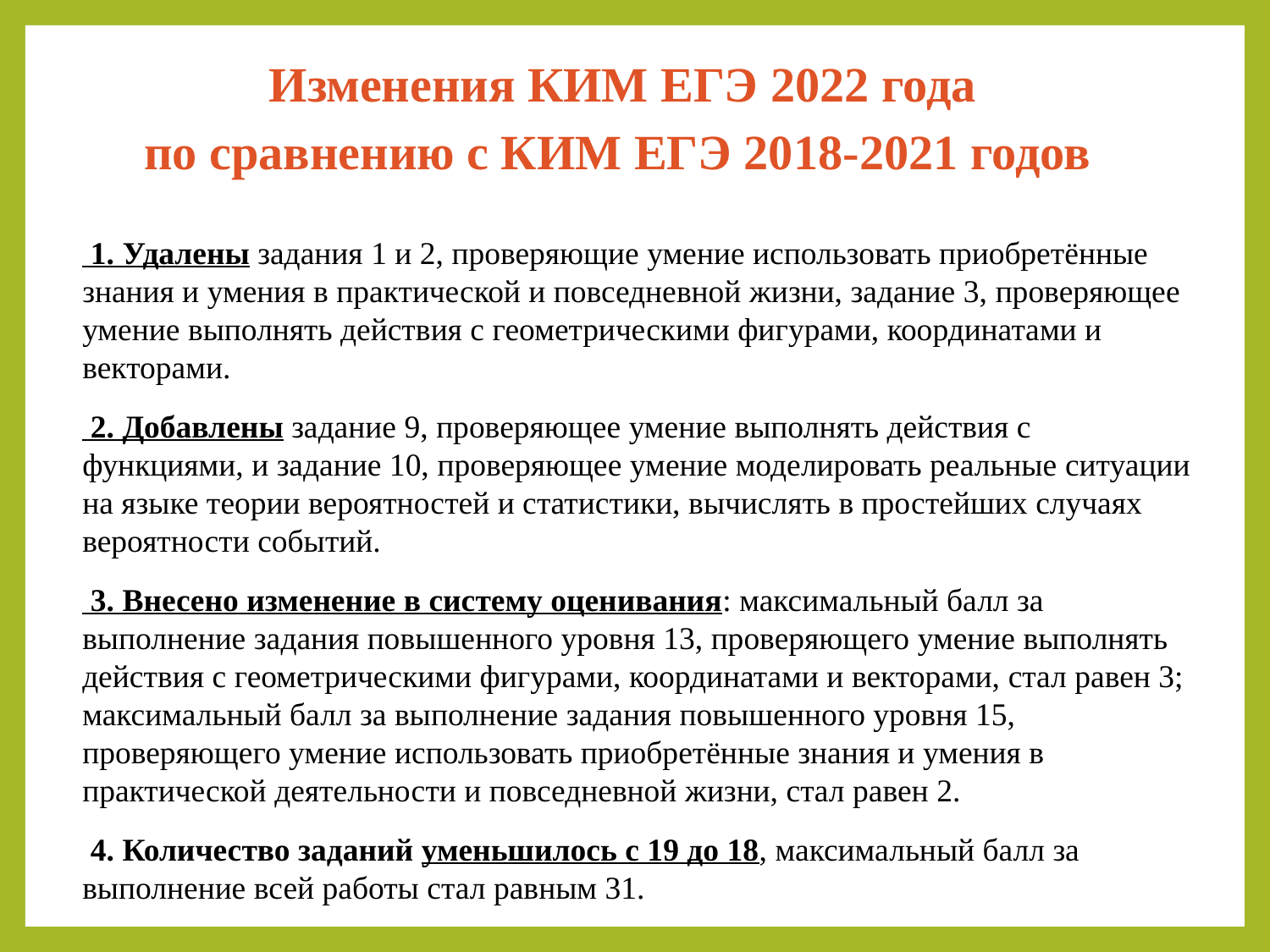

Изменения КИМ ЕГЭ 2022 года
по сравнению с КИМ ЕГЭ 2018-2021 годов
 1. Удалены задания 1 и 2, проверяющие умение использовать приобретённые знания и умения в практической и повседневной жизни, задание 3, проверяющее умение выполнять действия с геометрическими фигурами, координатами и векторами.
 2. Добавлены задание 9, проверяющее умение выполнять действия с функциями, и задание 10, проверяющее умение моделировать реальные ситуации на языке теории вероятностей и статистики, вычислять в простейших случаях вероятности событий.
 3. Внесено изменение в систему оценивания: максимальный балл за выполнение задания повышенного уровня 13, проверяющего умение выполнять действия с геометрическими фигурами, координатами и векторами, стал равен 3; максимальный балл за выполнение задания повышенного уровня 15, проверяющего умение использовать приобретённые знания и умения в практической деятельности и повседневной жизни, стал равен 2.
 4. Количество заданий уменьшилось с 19 до 18, максимальный балл за выполнение всей работы стал равным 31.